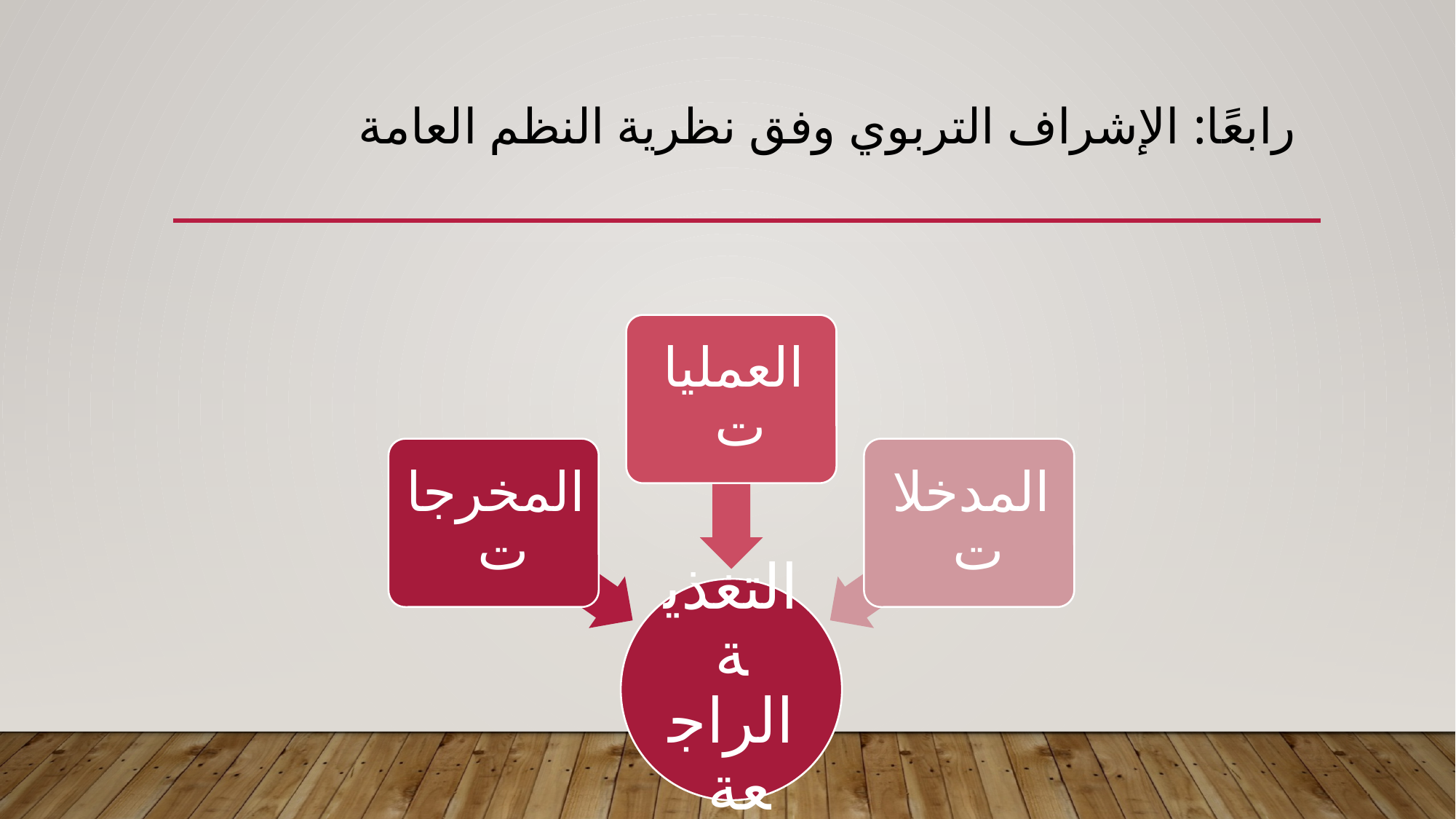

# رابعًا: الإشراف التربوي وفق نظرية النظم العامة

التغذية الراجعة
المخرجات
العمليات
المدخلات